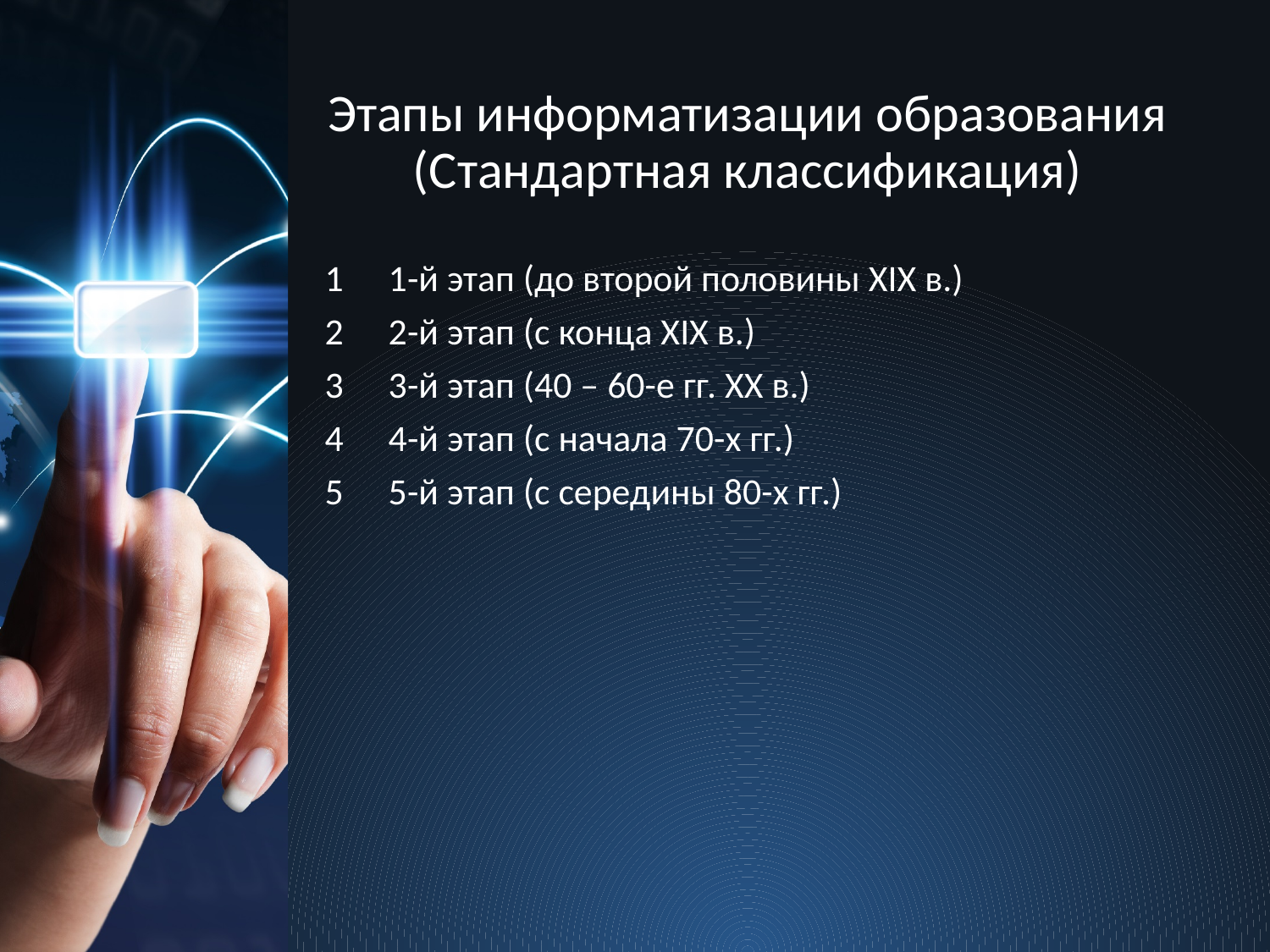

# Этапы информатизации образования (Стандартная классификация)
1-й этап (до второй половины XIX в.)
2-й этап (с конца XIX в.)
3-й этап (40 – 60-е гг. XX в.)
4-й этап (с начала 70-х гг.)
5-й этап (с середины 80-х гг.)